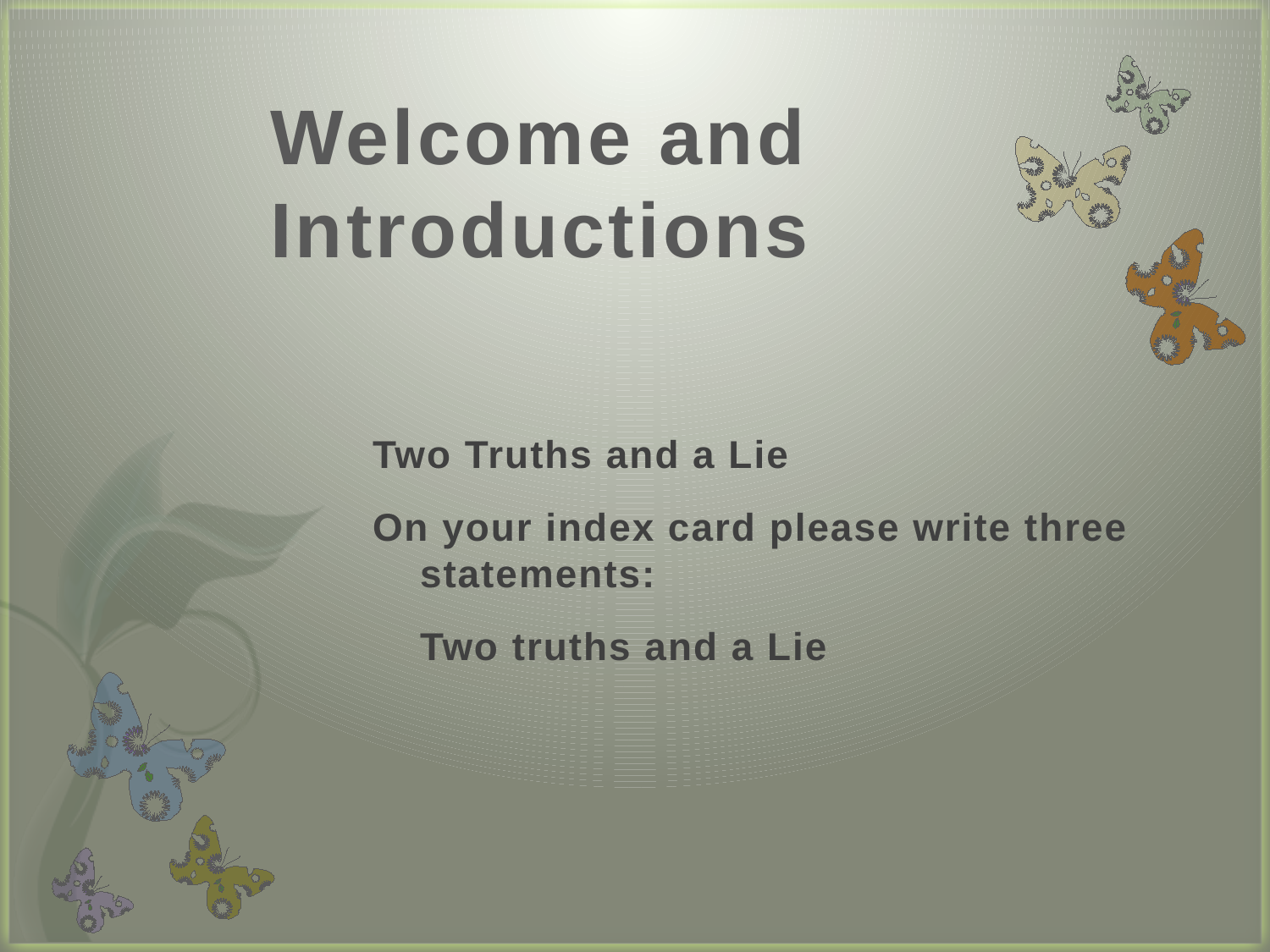

# Welcome and Introductions
Two Truths and a Lie
On your index card please write three statements:
	Two truths and a Lie